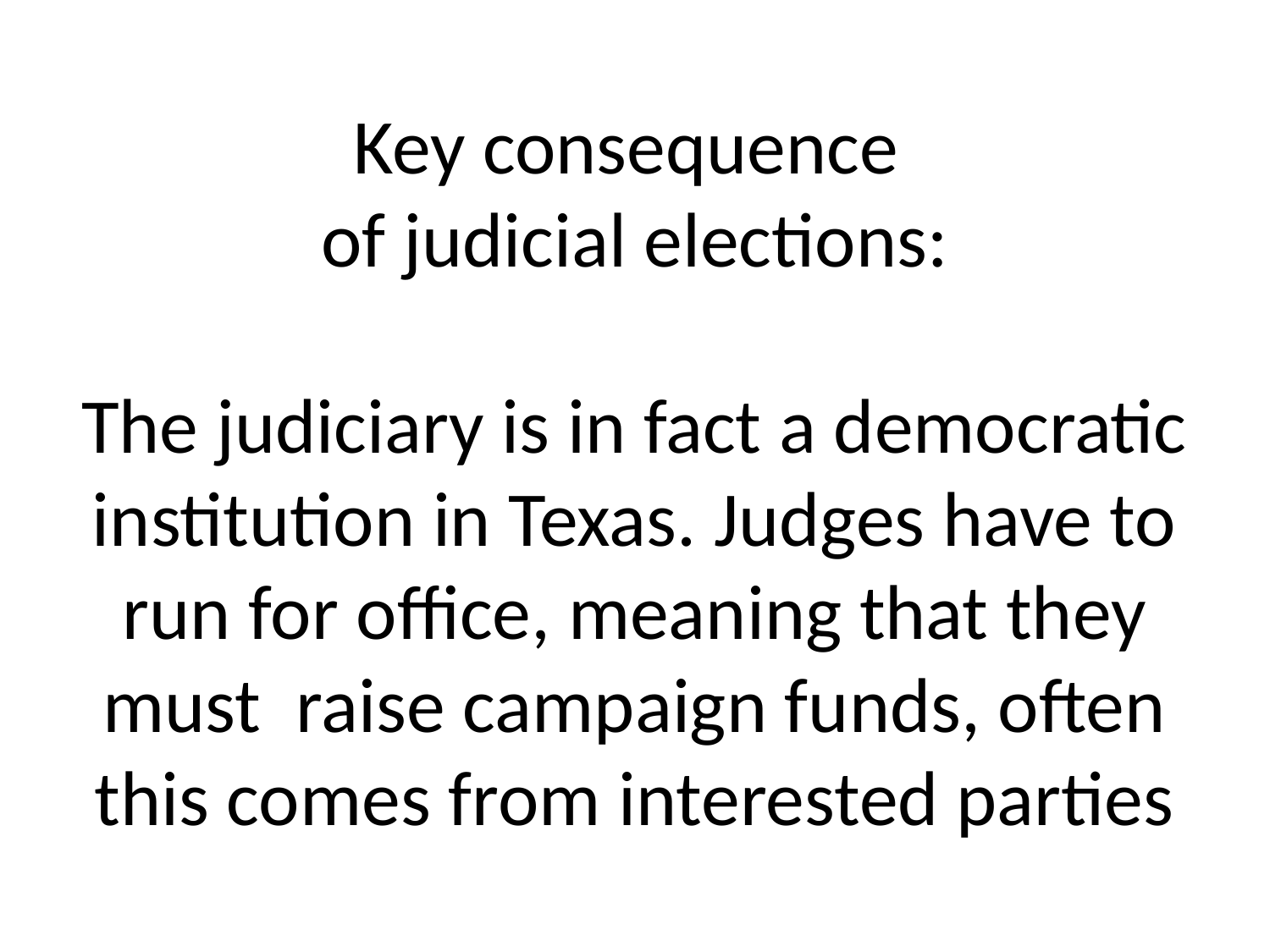

# Key consequence of judicial elections: The judiciary is in fact a democratic institution in Texas. Judges have to run for office, meaning that they must  raise campaign funds, often this comes from interested parties